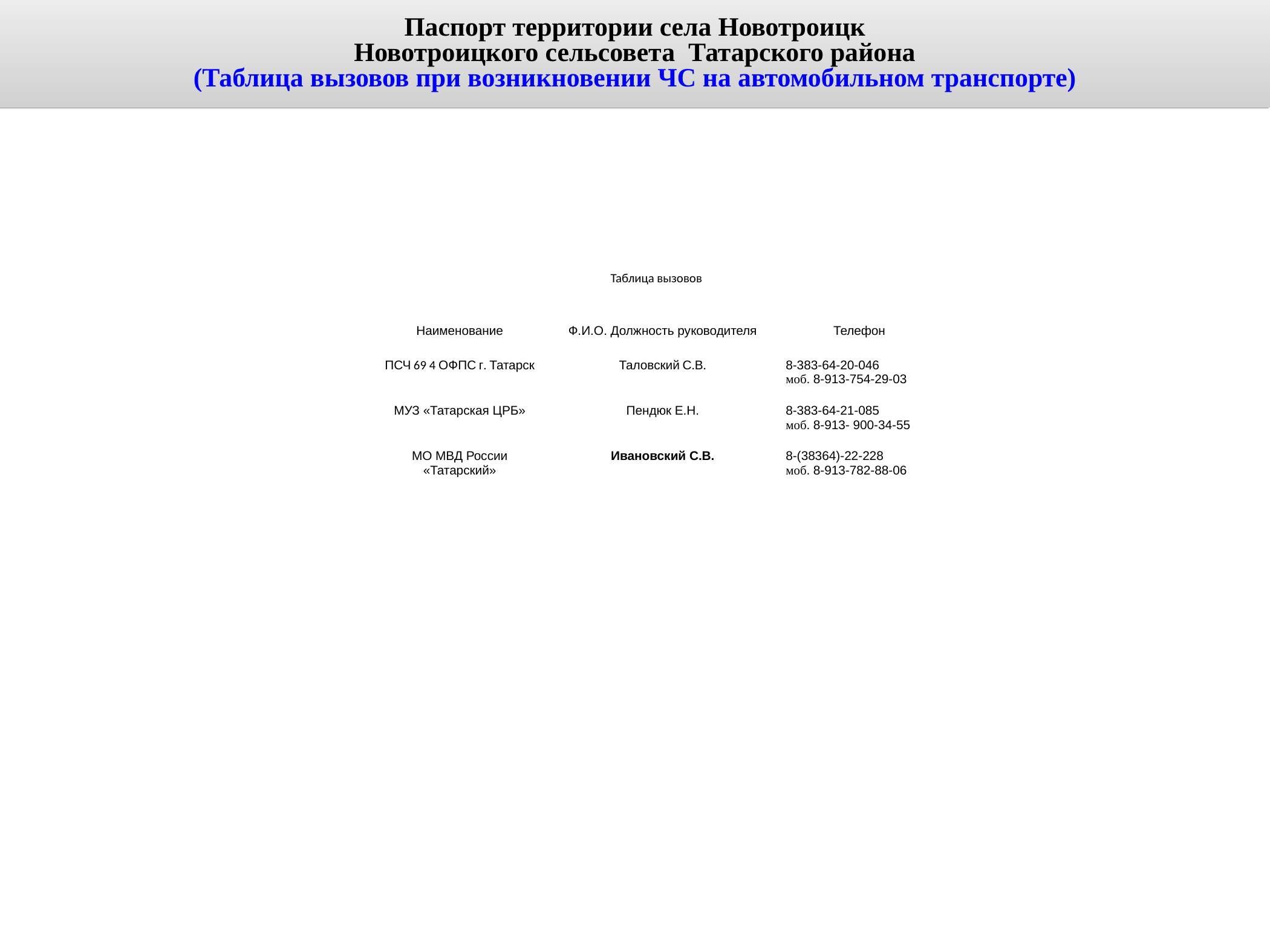

Паспорт территории села Новотроицк
Новотроицкого сельсовета  Татарского района
(Таблица вызовов при возникновении ЧС на автомобильном транспорте)
| Таблица вызовов |  |  |
| --- | --- | --- |
| Наименование | Ф.И.О. Должность руководителя | Телефон |
| ПСЧ 69 4 ОФПС г. Татарск | Таловский С.В. | 8-383-64-20-046 моб. 8-913-754-29-03 |
| МУЗ «Татарская ЦРБ» | Пендюк Е.Н. | 8-383-64-21-085 моб. 8-913- 900-34-55 |
| МО МВД России «Татарский» | Ивановский С.В. | 8-(38364)-22-228 моб. 8-913-782-88-06 |